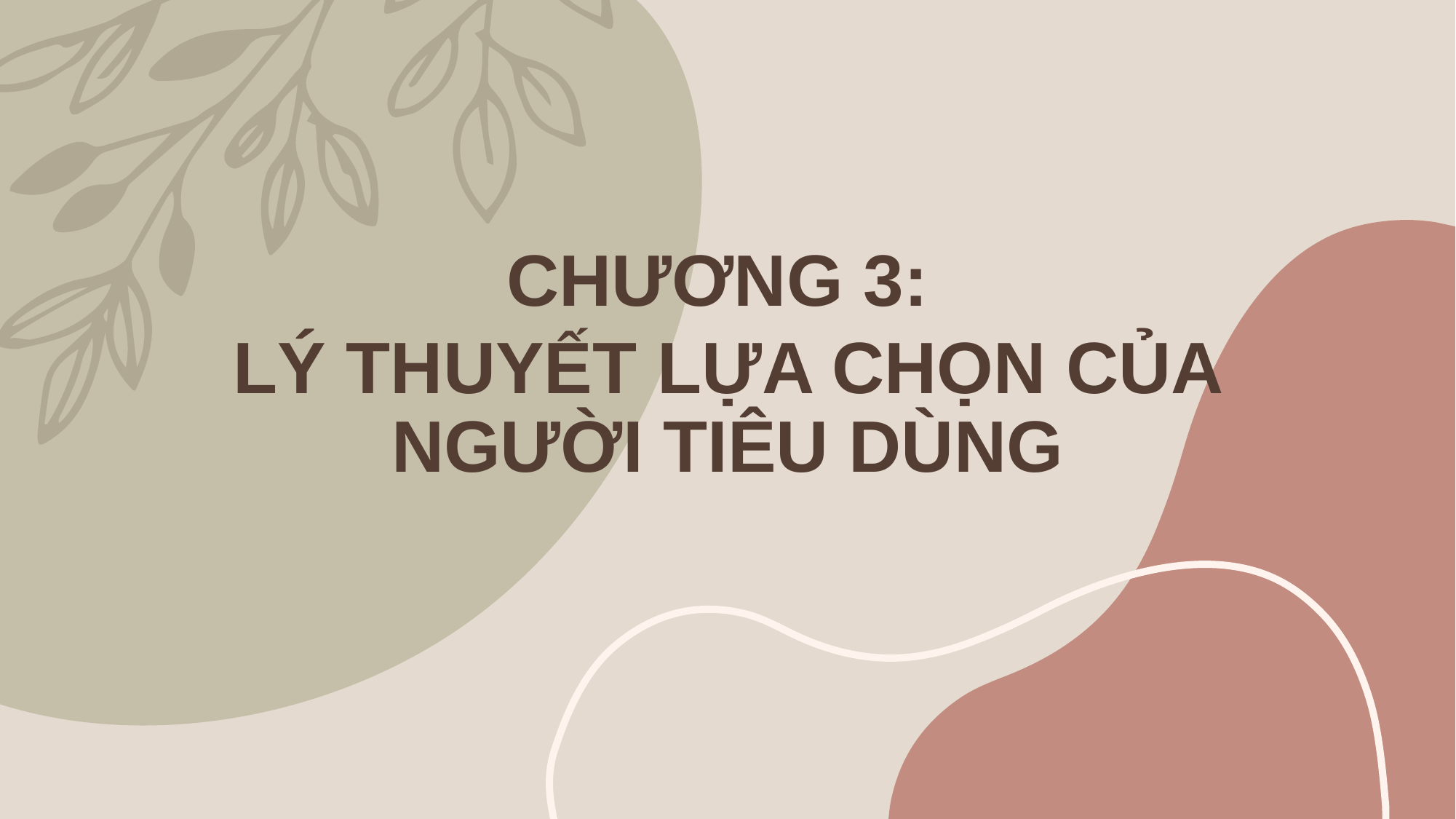

CHƯƠNG 3:
LÝ THUYẾT LỰA CHỌN CỦA NGƯỜI TIÊU DÙNG